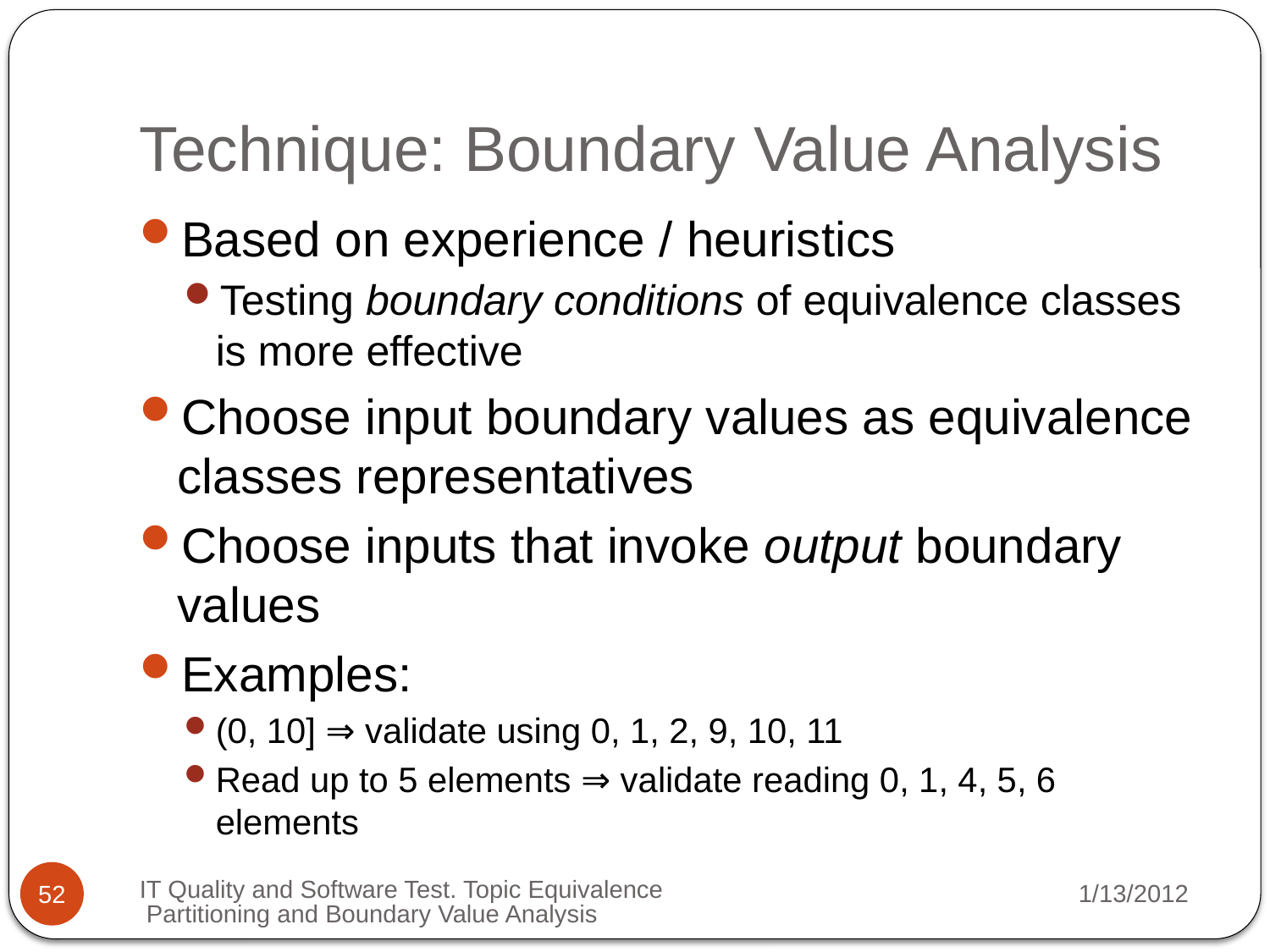

# Technique: Boundary Value Analysis
Based on experience / heuristics
Testing boundary conditions of equivalence classes is more effective
Choose input boundary values as equivalence classes representatives
Choose inputs that invoke output boundary values
Examples:
(0, 10] ⇒ validate using 0, 1, 2, 9, 10, 11
Read up to 5 elements ⇒ validate reading 0, 1, 4, 5, 6 elements
IT Quality and Software Test. Topic Equivalence Partitioning and Boundary Value Analysis
1/13/2012
52